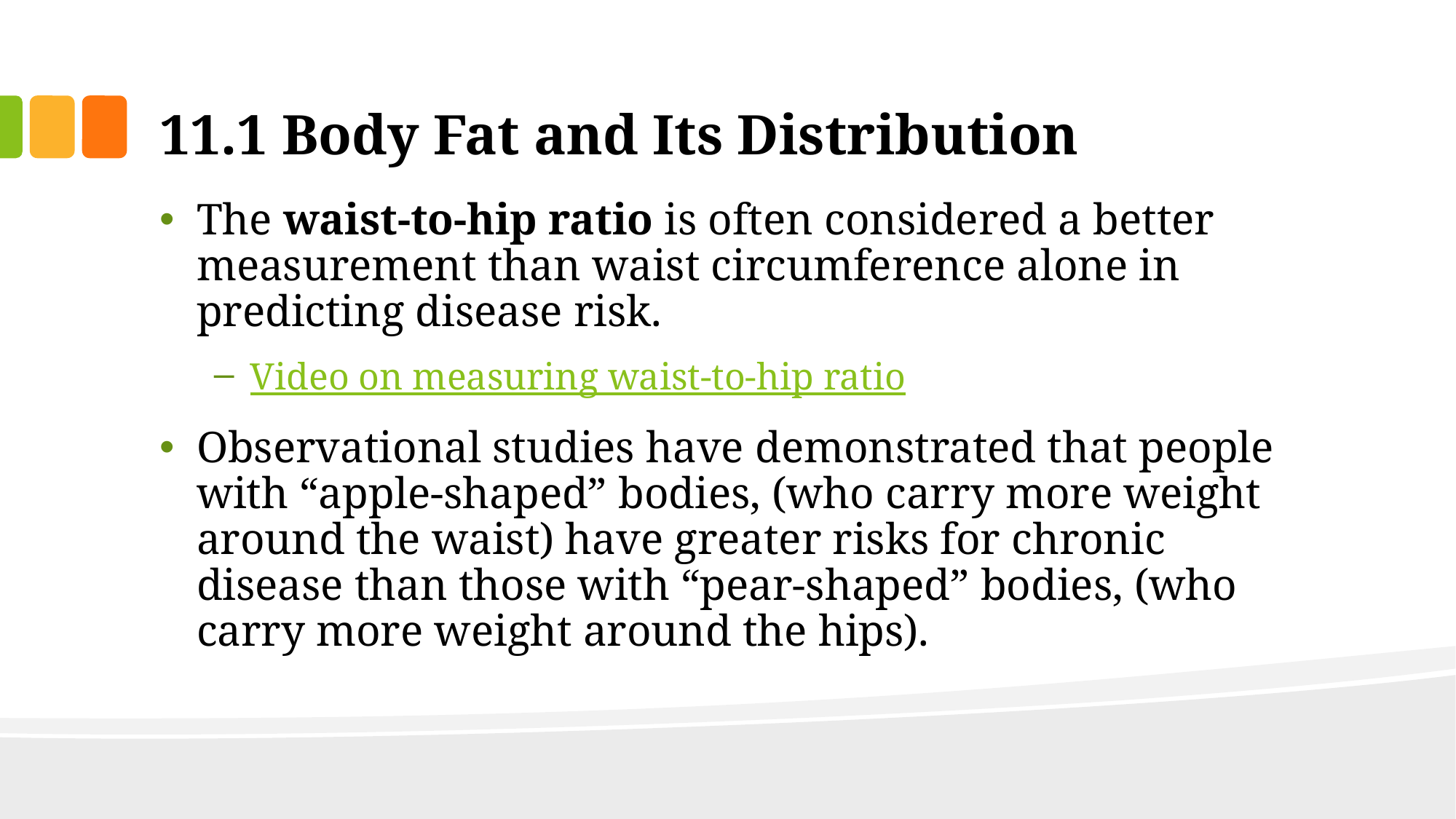

# 11.1 Body Fat and Its Distribution
The waist-to-hip ratio is often considered a better measurement than waist circumference alone in predicting disease risk.
Video on measuring waist-to-hip ratio
Observational studies have demonstrated that people with “apple-shaped” bodies, (who carry more weight around the waist) have greater risks for chronic disease than those with “pear-shaped” bodies, (who carry more weight around the hips).